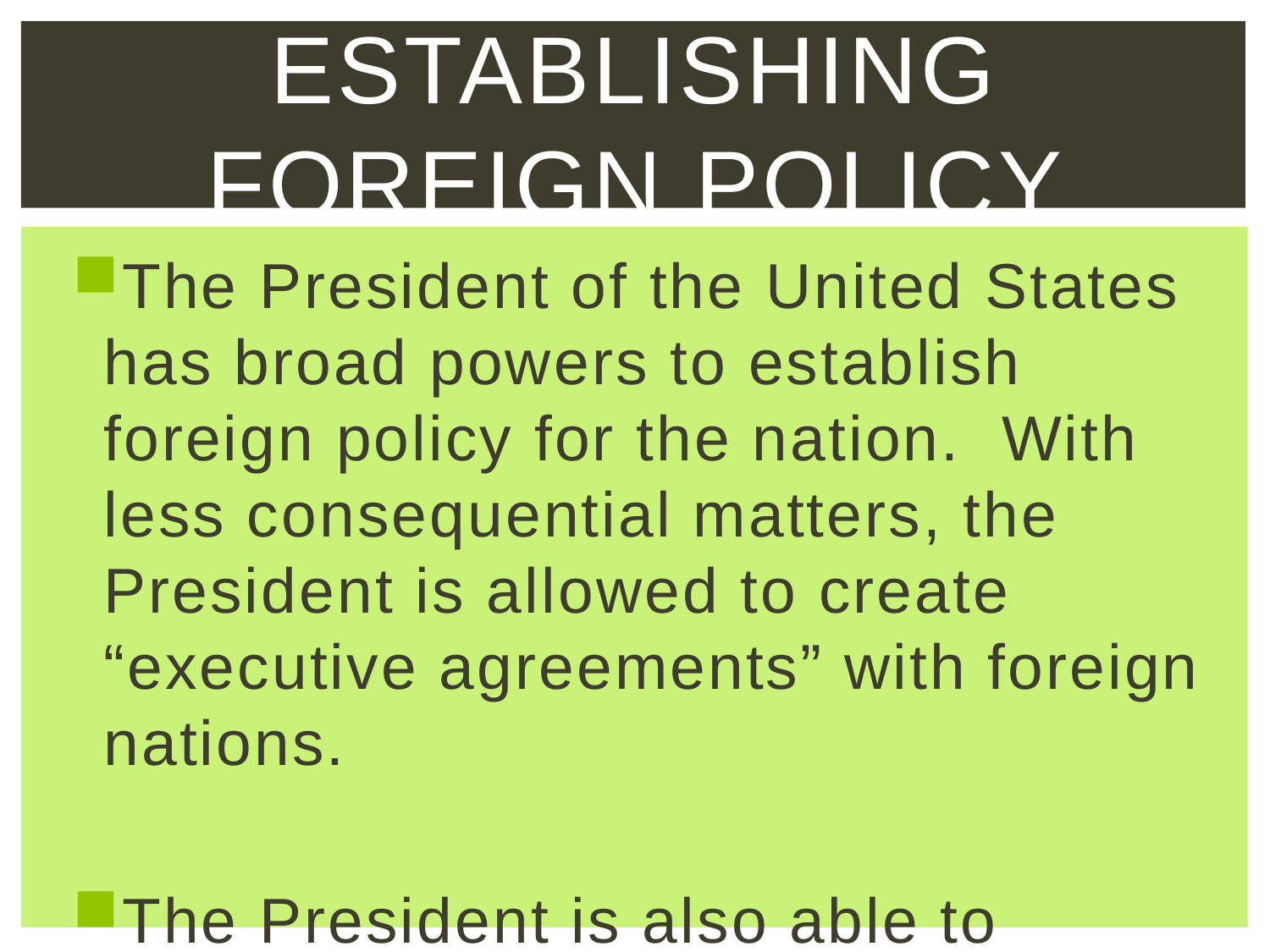

# Establishing foreign policy
The President of the United States has broad powers to establish foreign policy for the nation.  With less consequential matters, the President is allowed to create “executive agreements” with foreign nations.

The President is also able to negotiate more formal treaties with foreign nations.  Treaties, however, require ratification from the United States Senate.